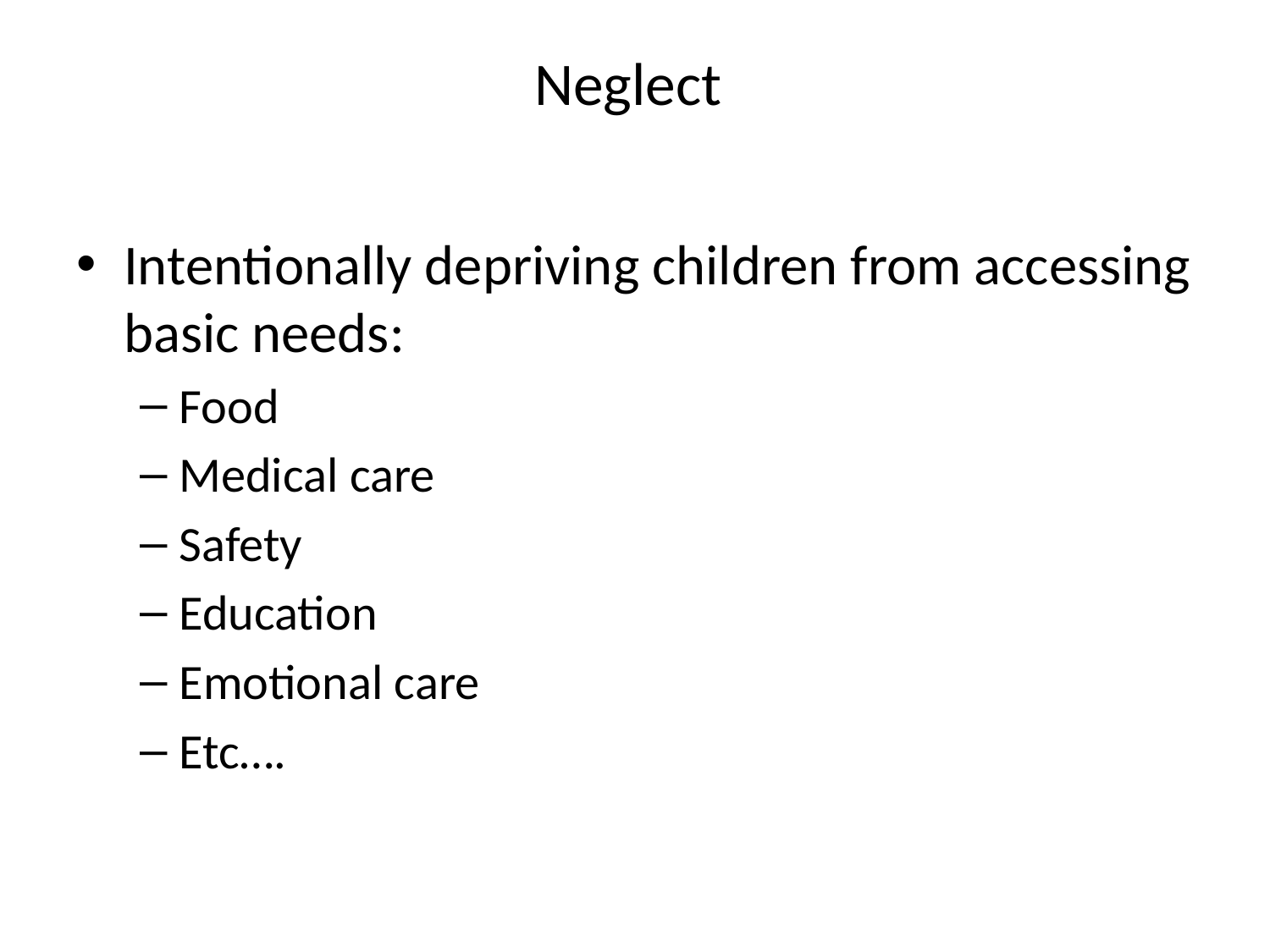

# Neglect
Intentionally depriving children from accessing basic needs:
Food
Medical care
Safety
Education
Emotional care
Etc….